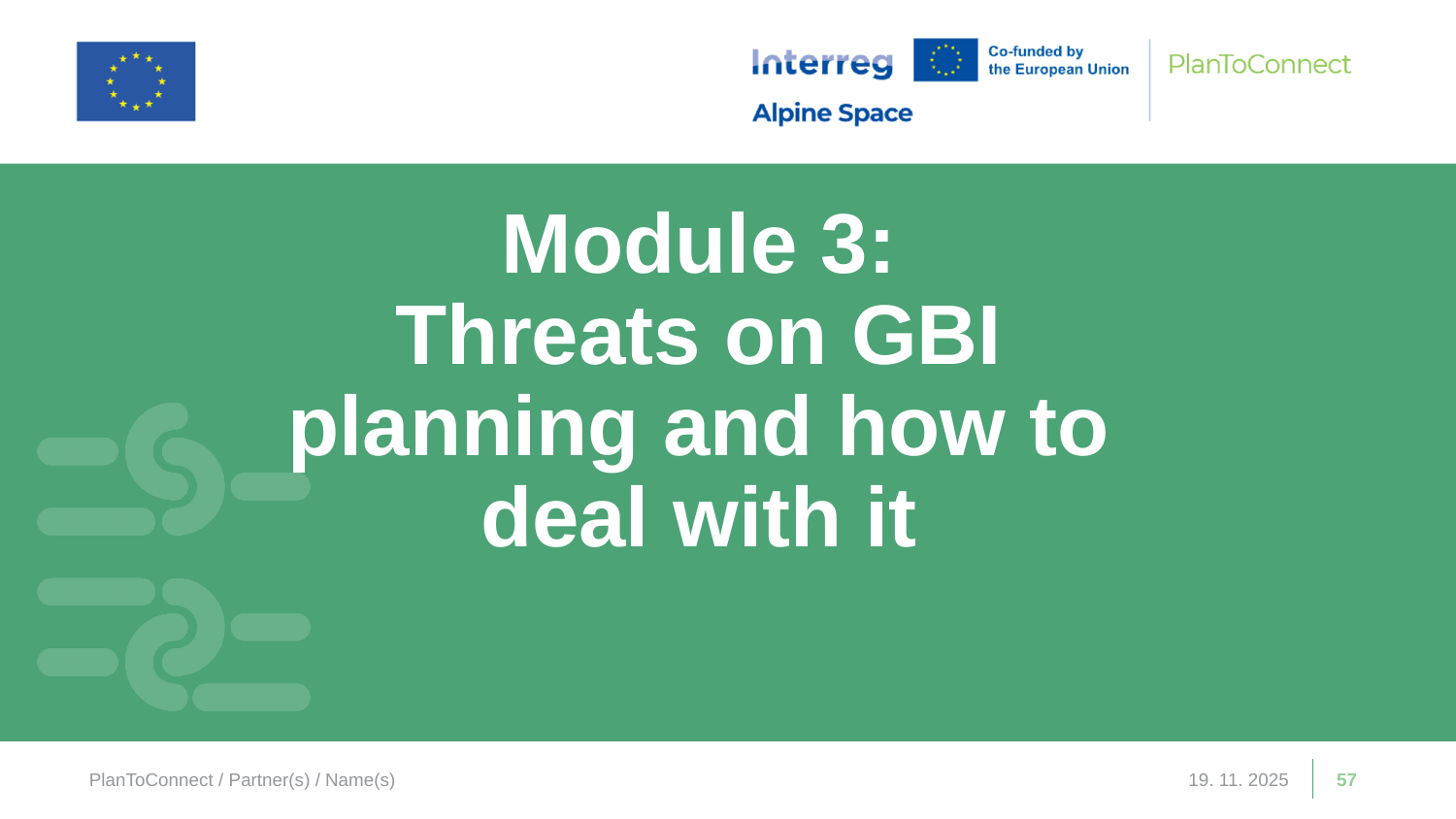

# Module 3: Threats on GBI planning and how to deal with it

PlanToConnect / Partner(s) / Name(s)
19. 11. 2025
57